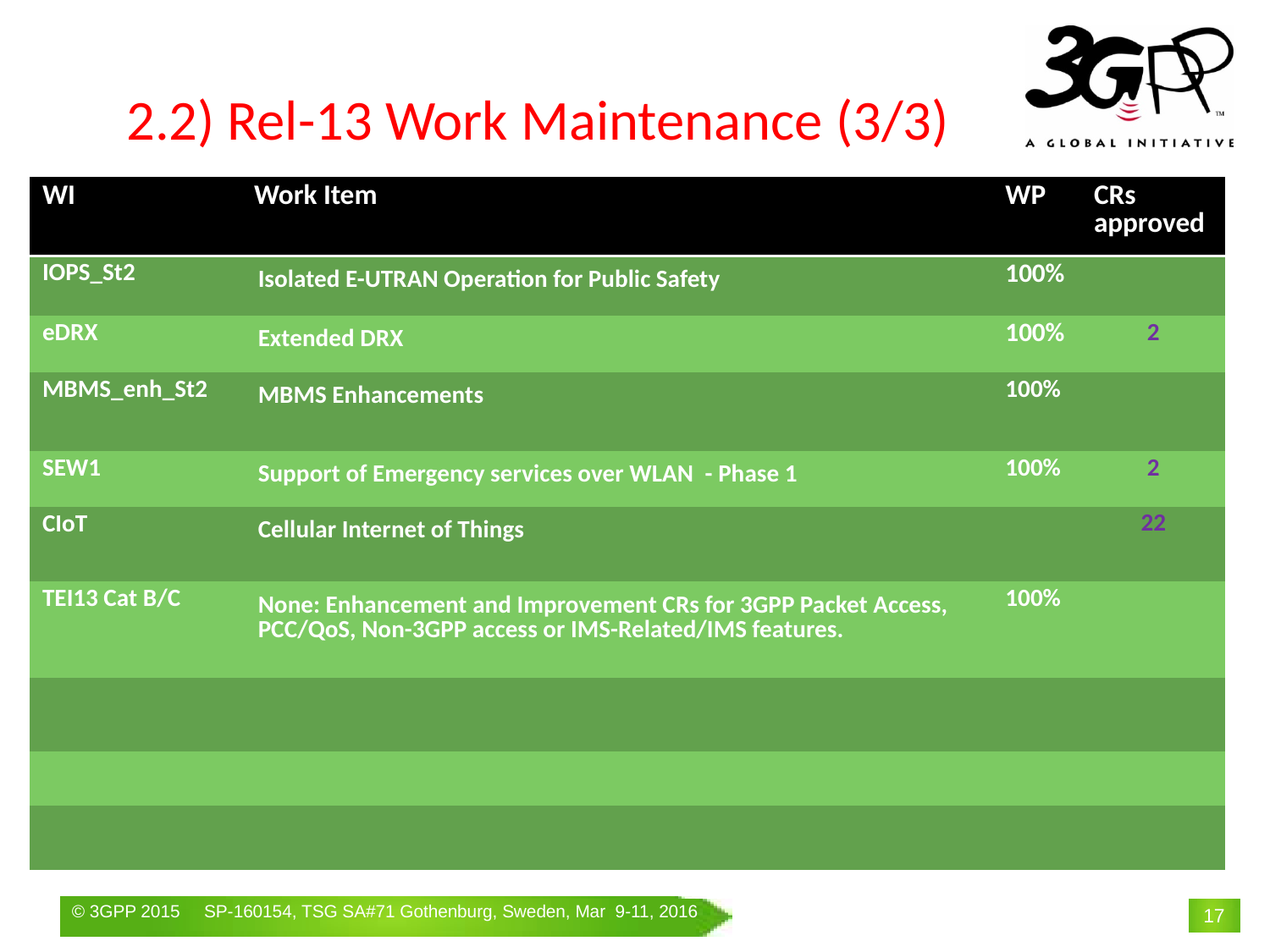

# 2.2) Rel-13 Work Maintenance (3/3)
| WI | Work Item | WP | CRs approved |
| --- | --- | --- | --- |
| IOPS\_St2 | Isolated E-UTRAN Operation for Public Safety | 100% |  |
| eDRX | Extended DRX | 100% | 2 |
| MBMS\_enh\_St2 | MBMS Enhancements | 100% |  |
| SEW1 | Support of Emergency services over WLAN - Phase 1 | 100% | 2 |
| CIoT | Cellular Internet of Things |  | 22 |
| TEI13 Cat B/C | None: Enhancement and Improvement CRs for 3GPP Packet Access, PCC/QoS, Non-3GPP access or IMS-Related/IMS features. | 100% |  |
|  |  |  |  |
|  |  |  |  |
|  |  |  |  |